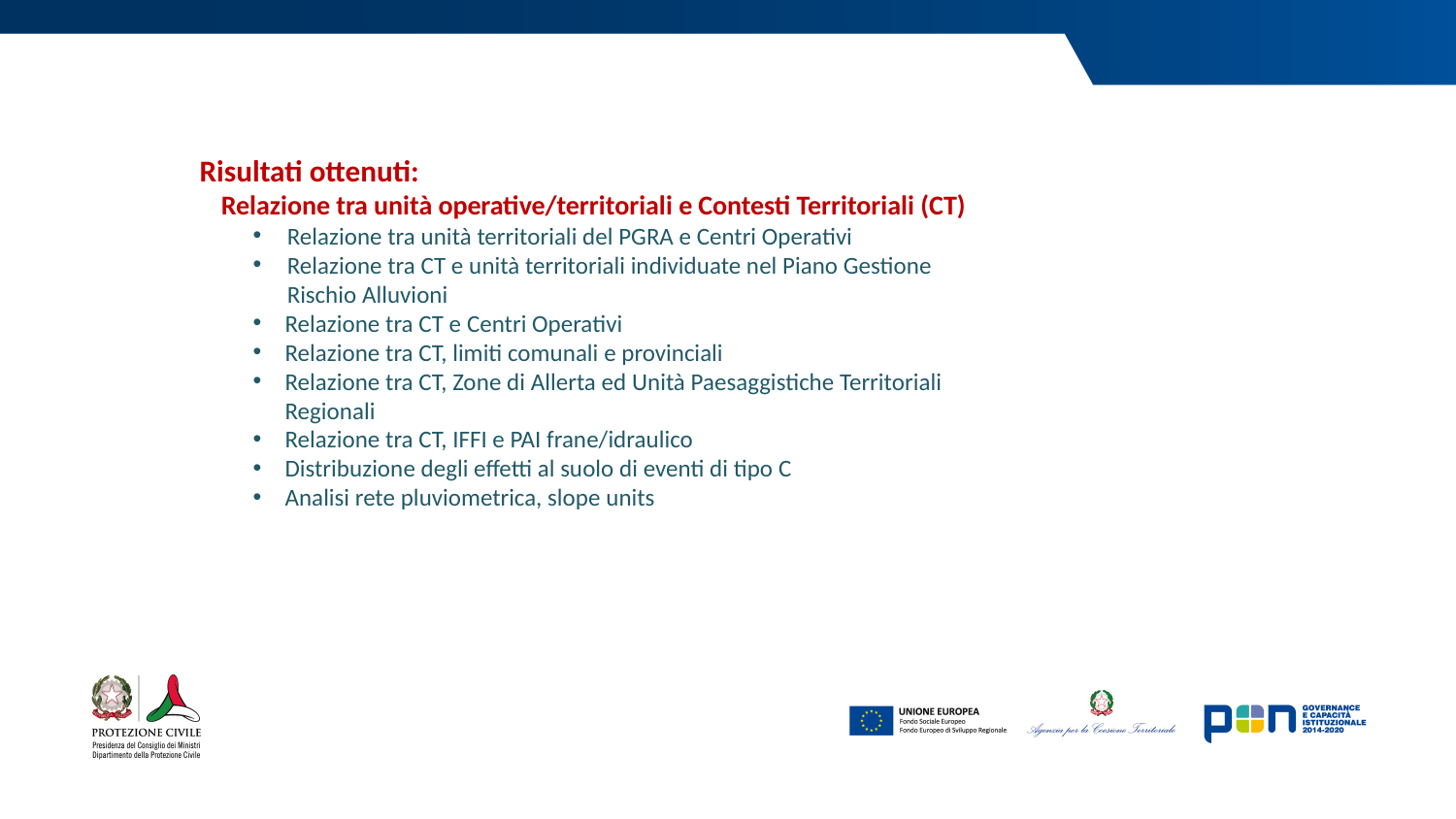

Risultati ottenuti:
Relazione tra unità operative/territoriali e Contesti Territoriali (CT)
Relazione tra unità territoriali del PGRA e Centri Operativi
Relazione tra CT e unità territoriali individuate nel Piano Gestione Rischio Alluvioni
Relazione tra CT e Centri Operativi
Relazione tra CT, limiti comunali e provinciali
Relazione tra CT, Zone di Allerta ed Unità Paesaggistiche Territoriali Regionali
Relazione tra CT, IFFI e PAI frane/idraulico
Distribuzione degli effetti al suolo di eventi di tipo C
Analisi rete pluviometrica, slope units